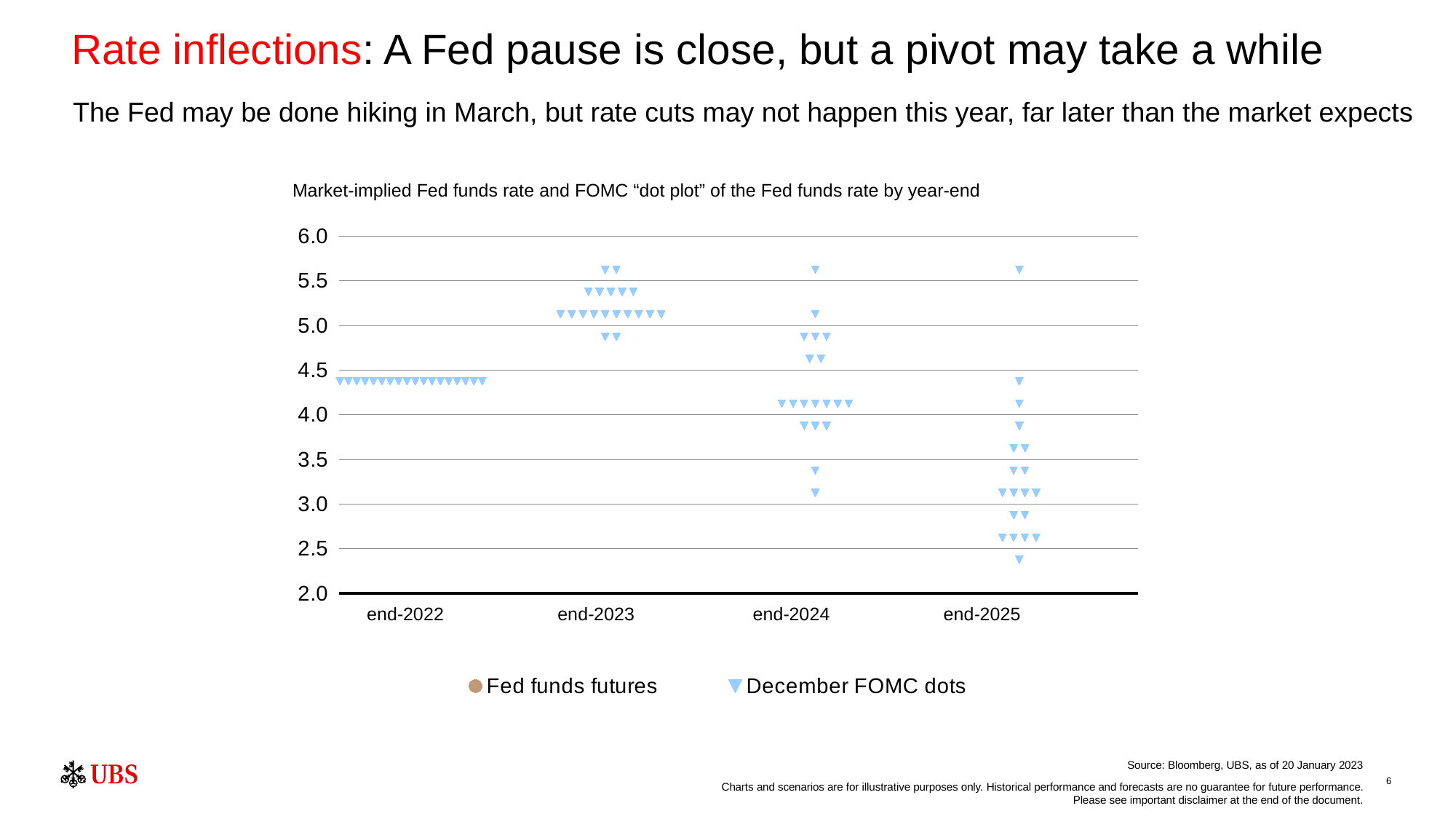

# Rate inflections: A Fed pause is close, but a pivot may take a while
The Fed may be done hiking in March, but rate cuts may not happen this year, far later than the market expects

Market-implied Fed funds rate and FOMC “dot plot” of the Fed funds rate by year-end

### Chart

| Category | Fed funds futures |  |
|---|---|---|
Source: Bloomberg, UBS, as of 20 January 2023
Charts and scenarios are for illustrative purposes only. Historical performance and forecasts are no guarantee for future performance.
Please see important disclaimer at the end of the document.